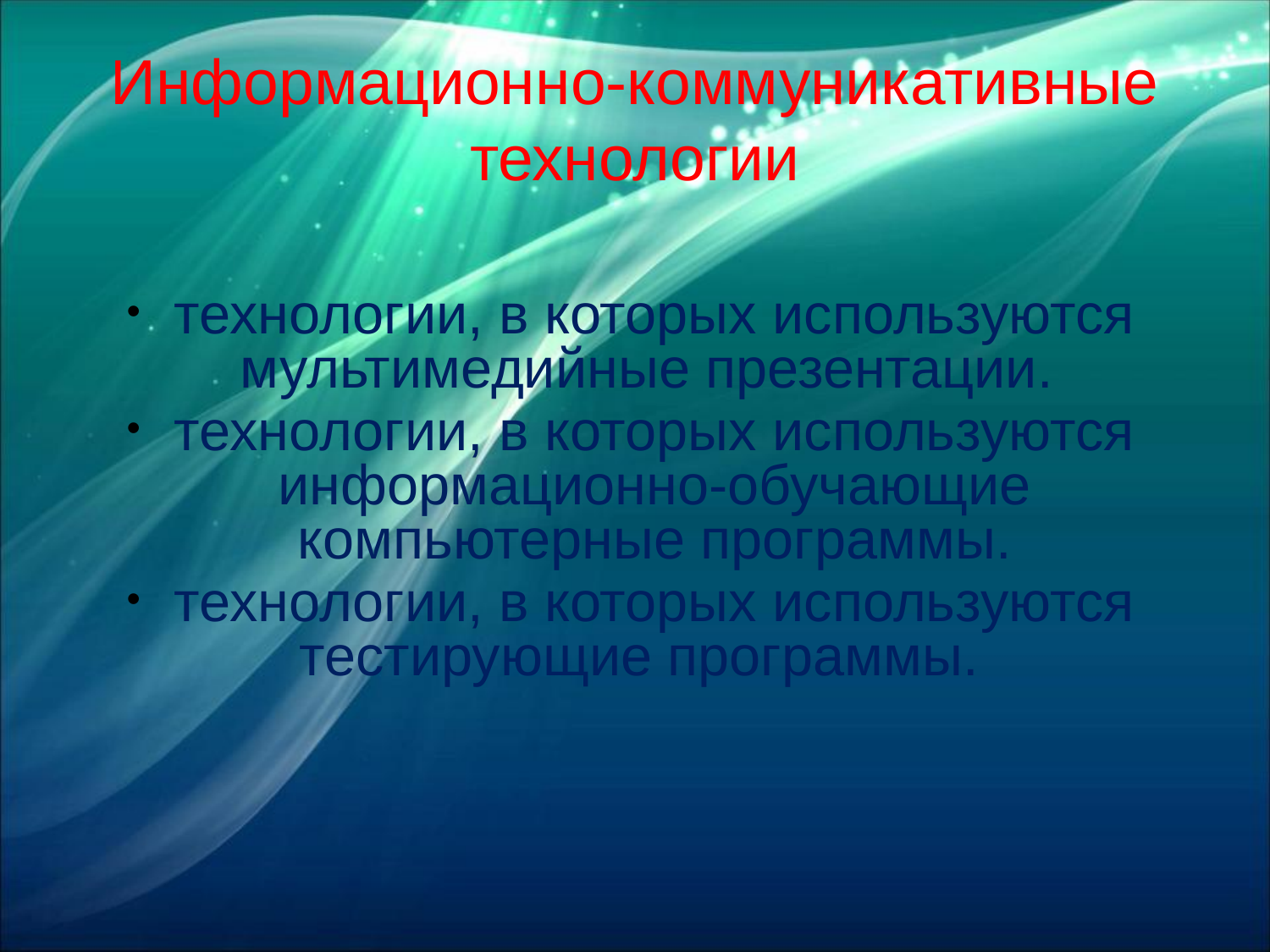

# Информационно-коммуникативные технологии
технологии, в которых используются мультимедийные презентации.
технологии, в которых используются информационно-обучающие компьютерные программы.
технологии, в которых используются тестирующие программы.